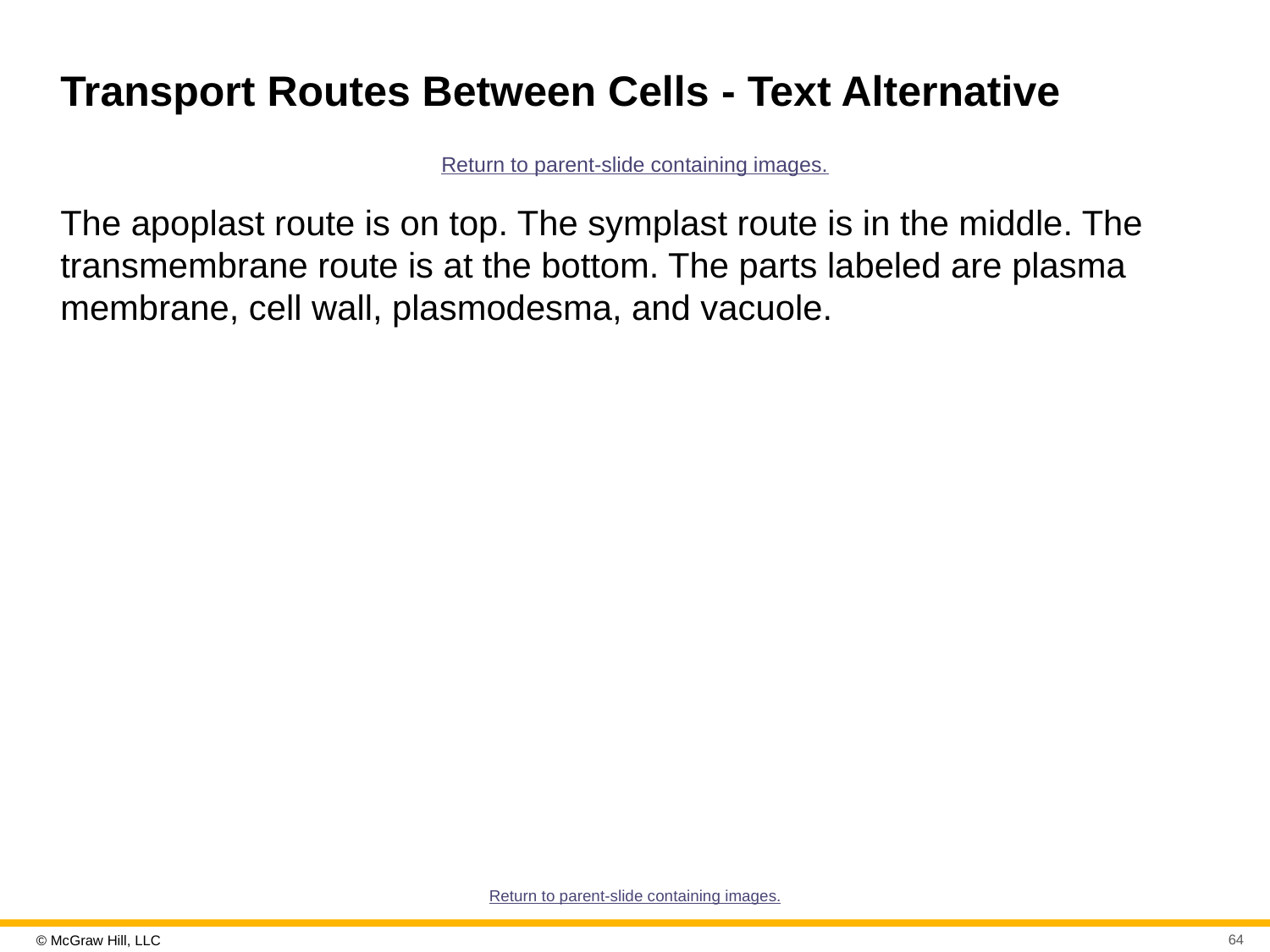

# Transport Routes Between Cells - Text Alternative
Return to parent-slide containing images.
The apoplast route is on top. The symplast route is in the middle. The transmembrane route is at the bottom. The parts labeled are plasma membrane, cell wall, plasmodesma, and vacuole.
Return to parent-slide containing images.
64